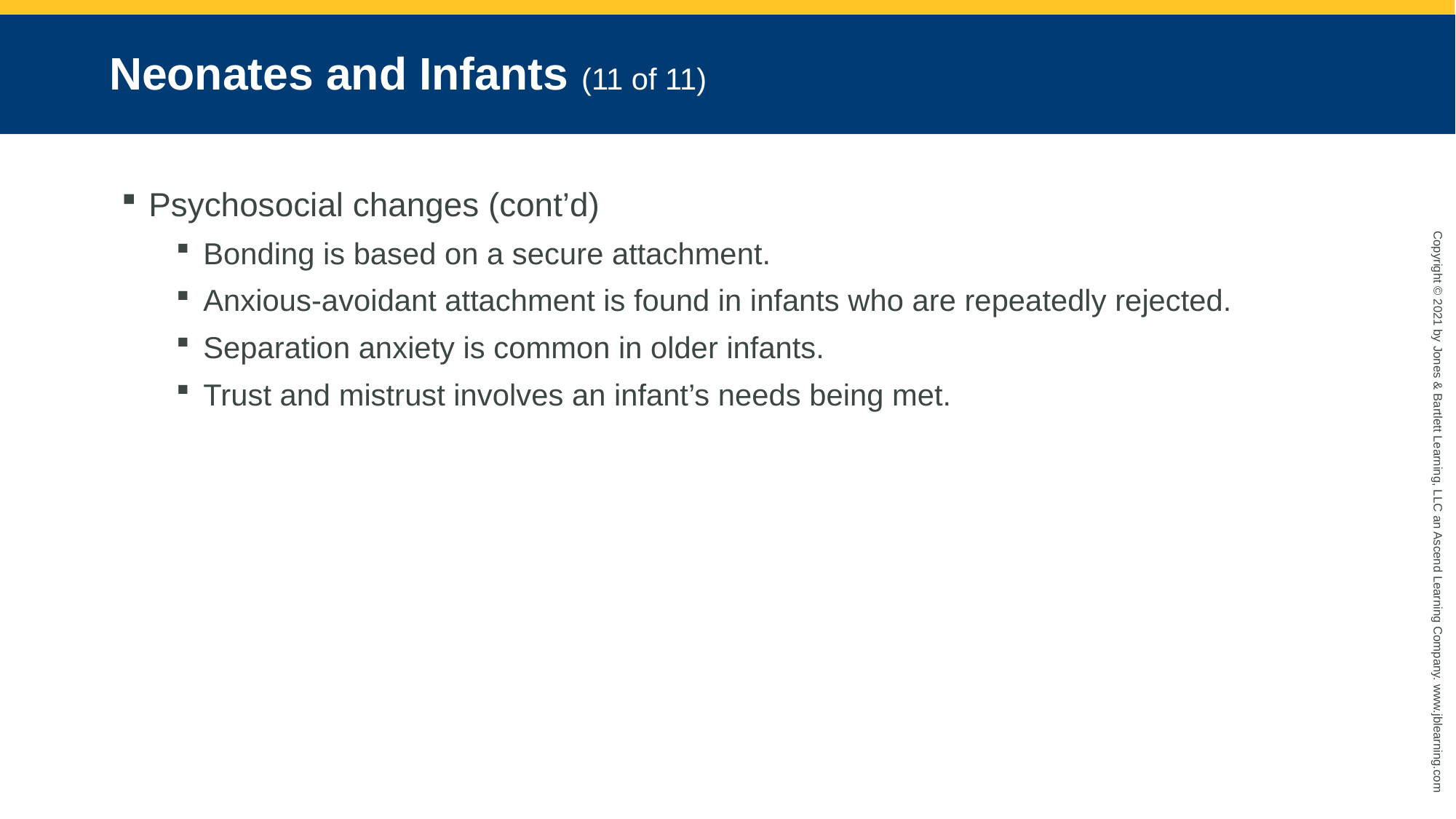

# Neonates and Infants (11 of 11)
Psychosocial changes (cont’d)
Bonding is based on a secure attachment.
Anxious-avoidant attachment is found in infants who are repeatedly rejected.
Separation anxiety is common in older infants.
Trust and mistrust involves an infant’s needs being met.